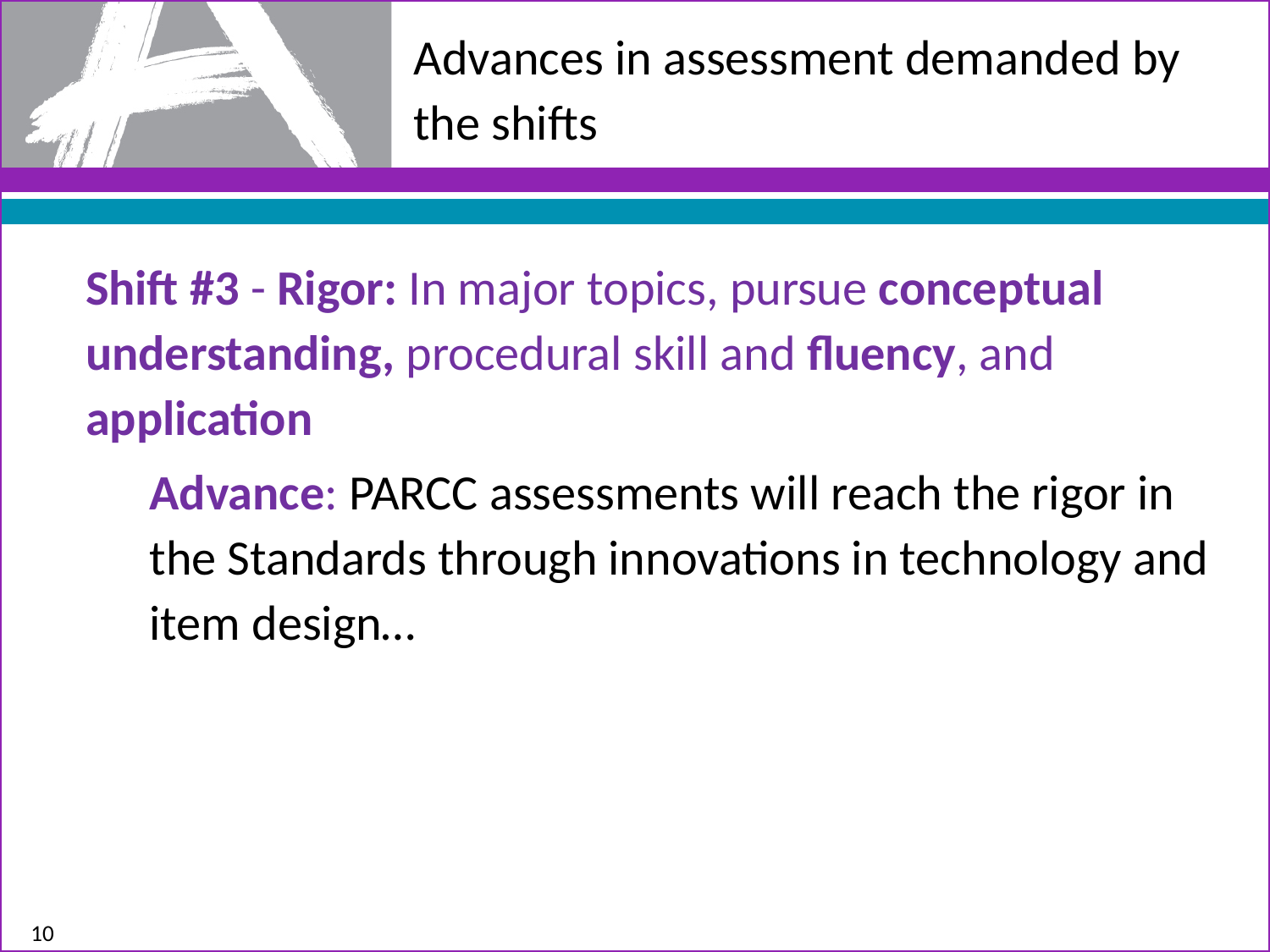

# Advances in assessment demanded by the shifts
Shift #3 - Rigor: In major topics, pursue conceptual understanding, procedural skill and fluency, and application
Advance: PARCC assessments will reach the rigor in the Standards through innovations in technology and item design…
10